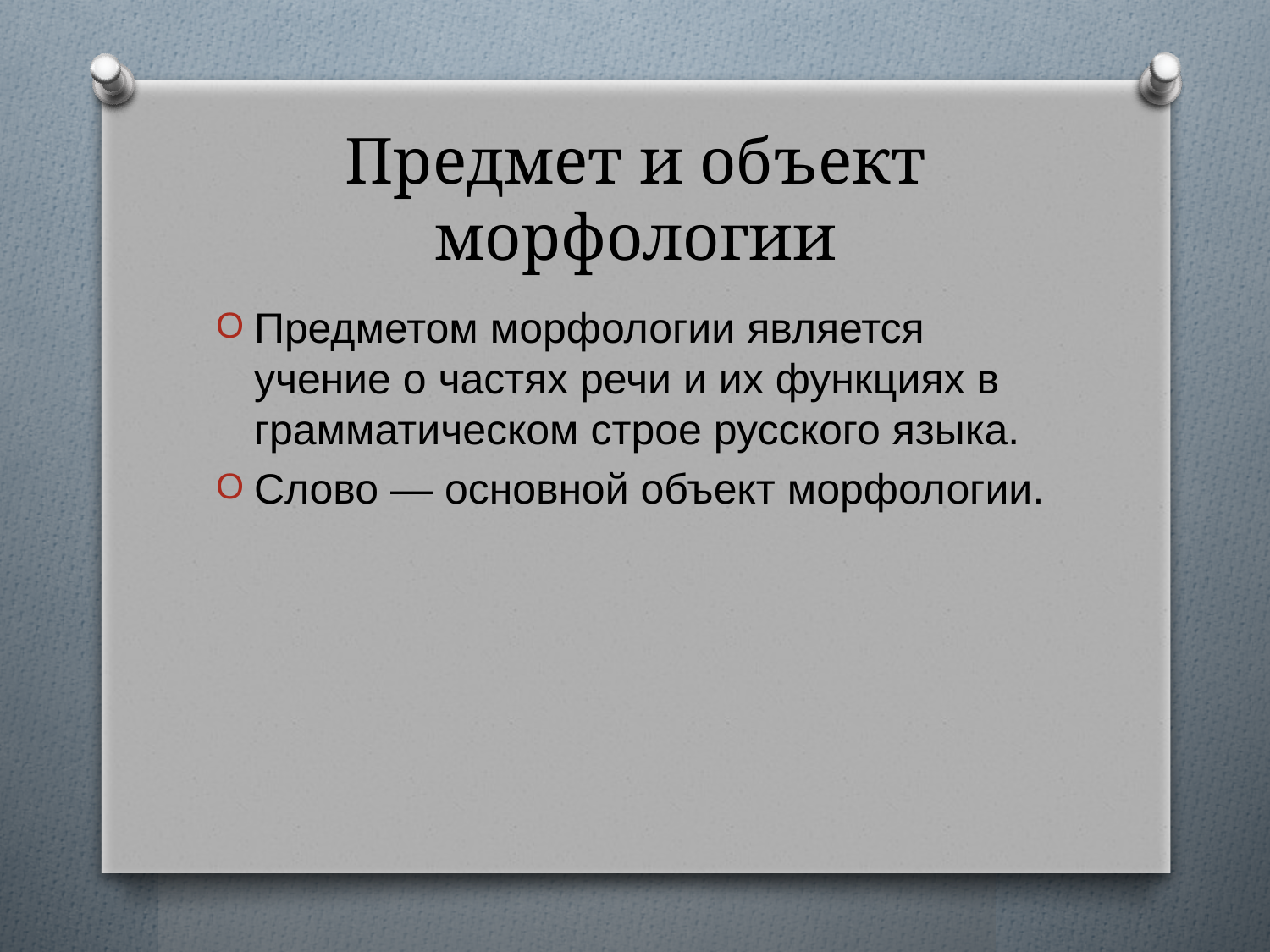

# Предмет и объект морфологии
Предметом морфологии является учение о частях речи и их функциях в грамматическом строе русского языка.
Слово — основной объект морфологии.